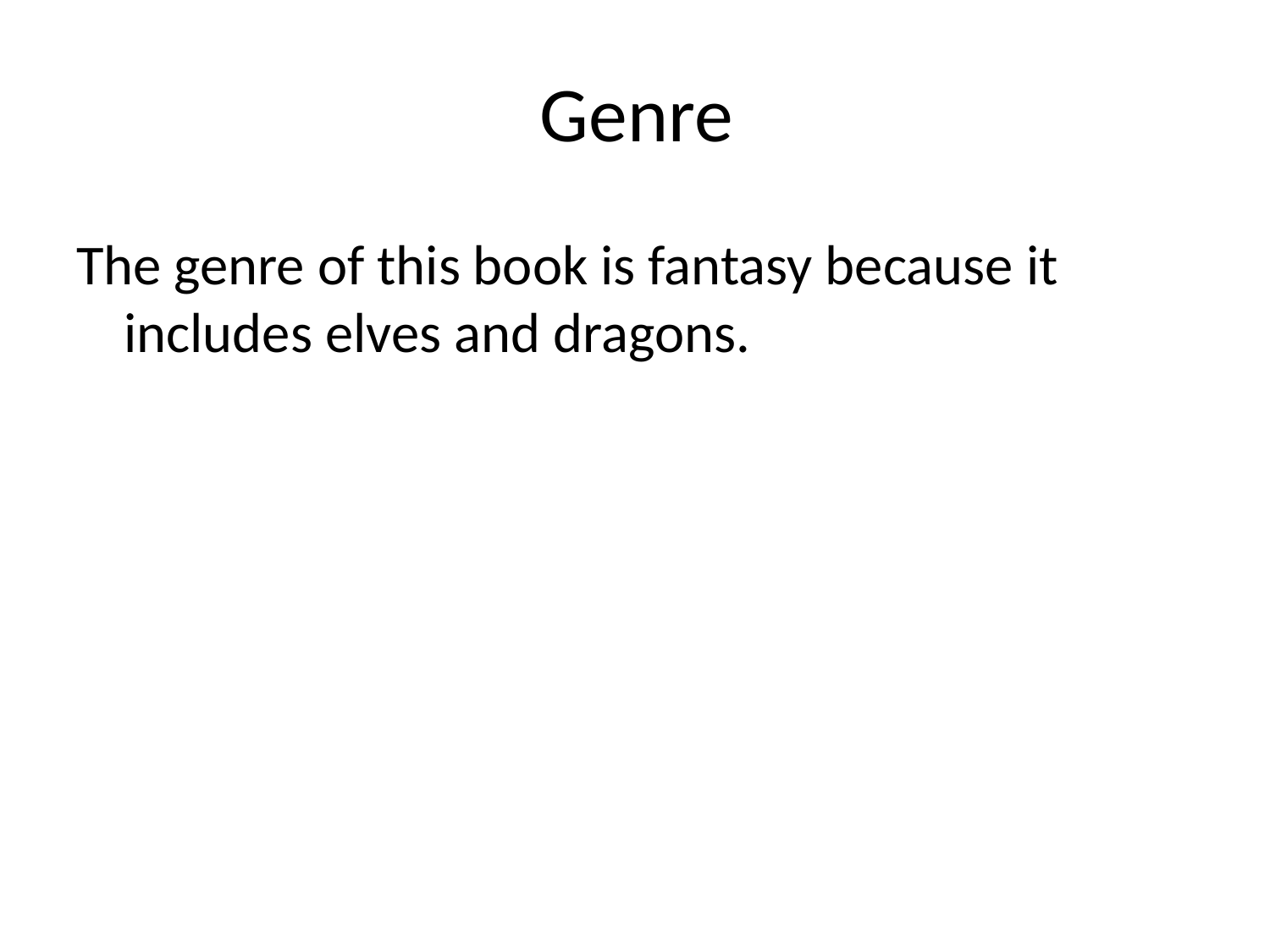

# Genre
The genre of this book is fantasy because it includes elves and dragons.